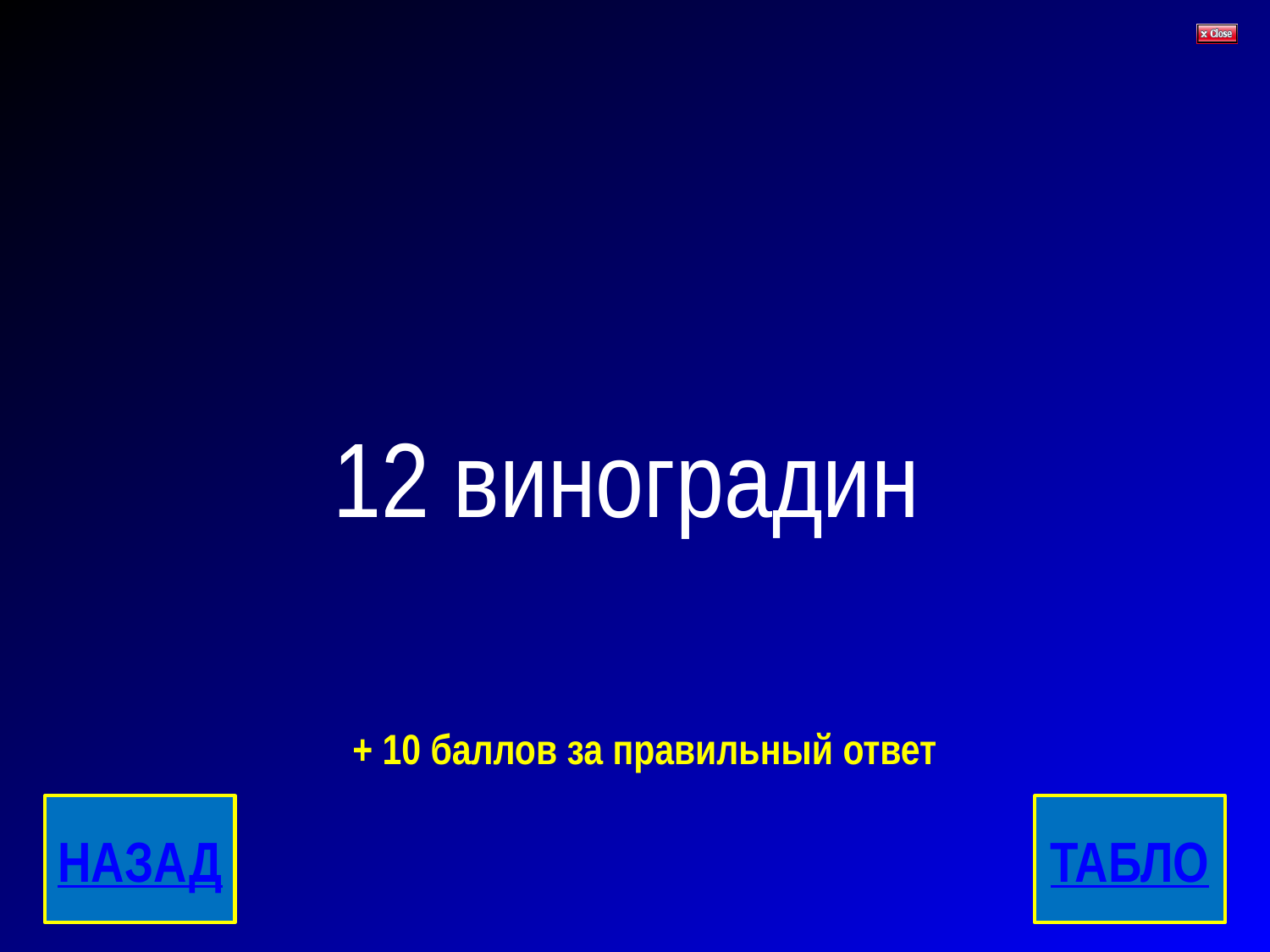

# 12 виноградин
+ 10 баллов за правильный ответ
НАЗАД
ТАБЛО